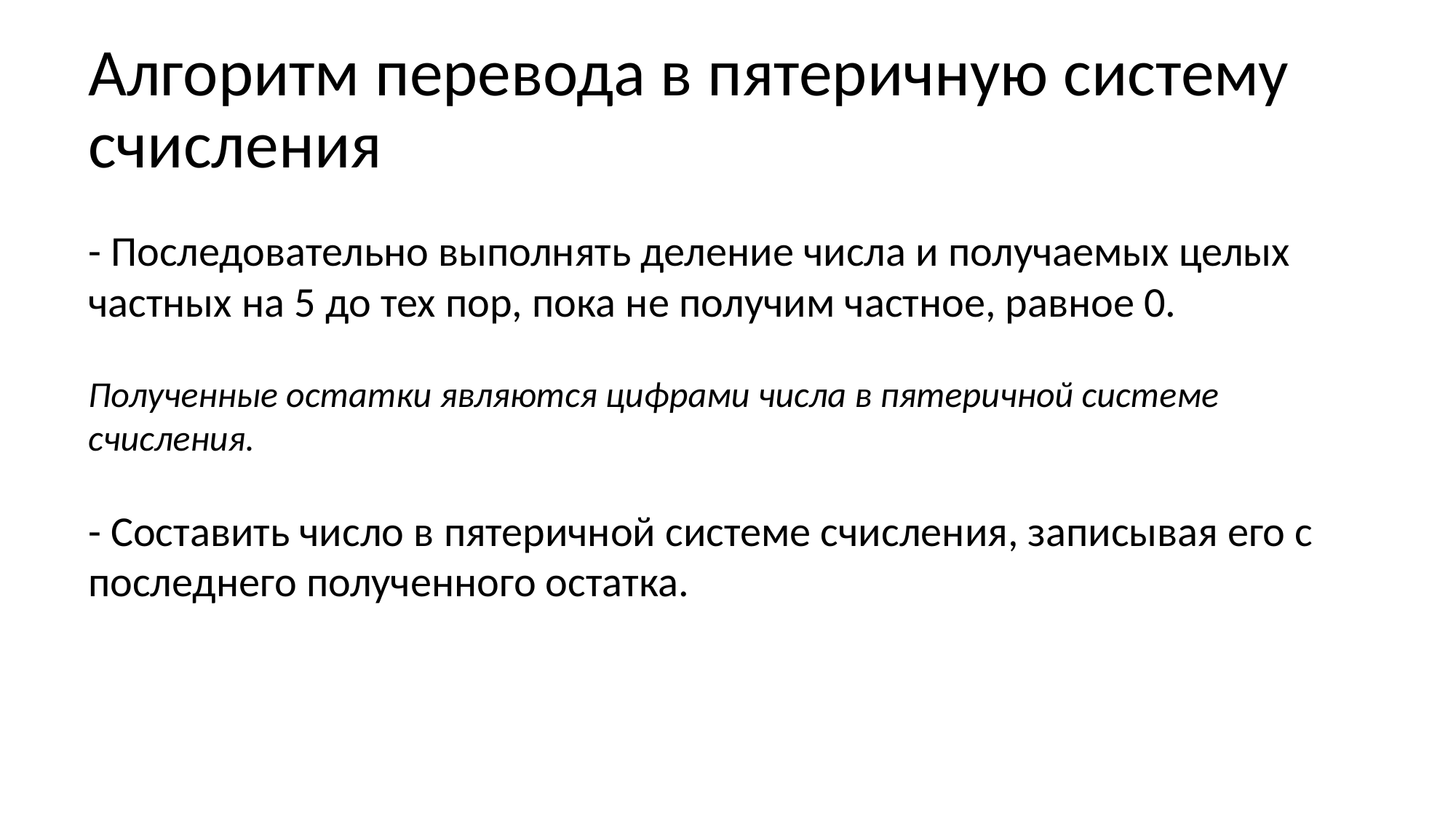

# Алгоритм перевода в пятеричную систему счисления
- Последовательно выполнять деление числа и получаемых целых частных на 5 до тех пор, пока не получим частное, равное 0.
Полученные остатки являются цифрами числа в пятеричной системе счисления.
- Составить число в пятеричной системе счисления, записывая его с последнего полученного остатка.